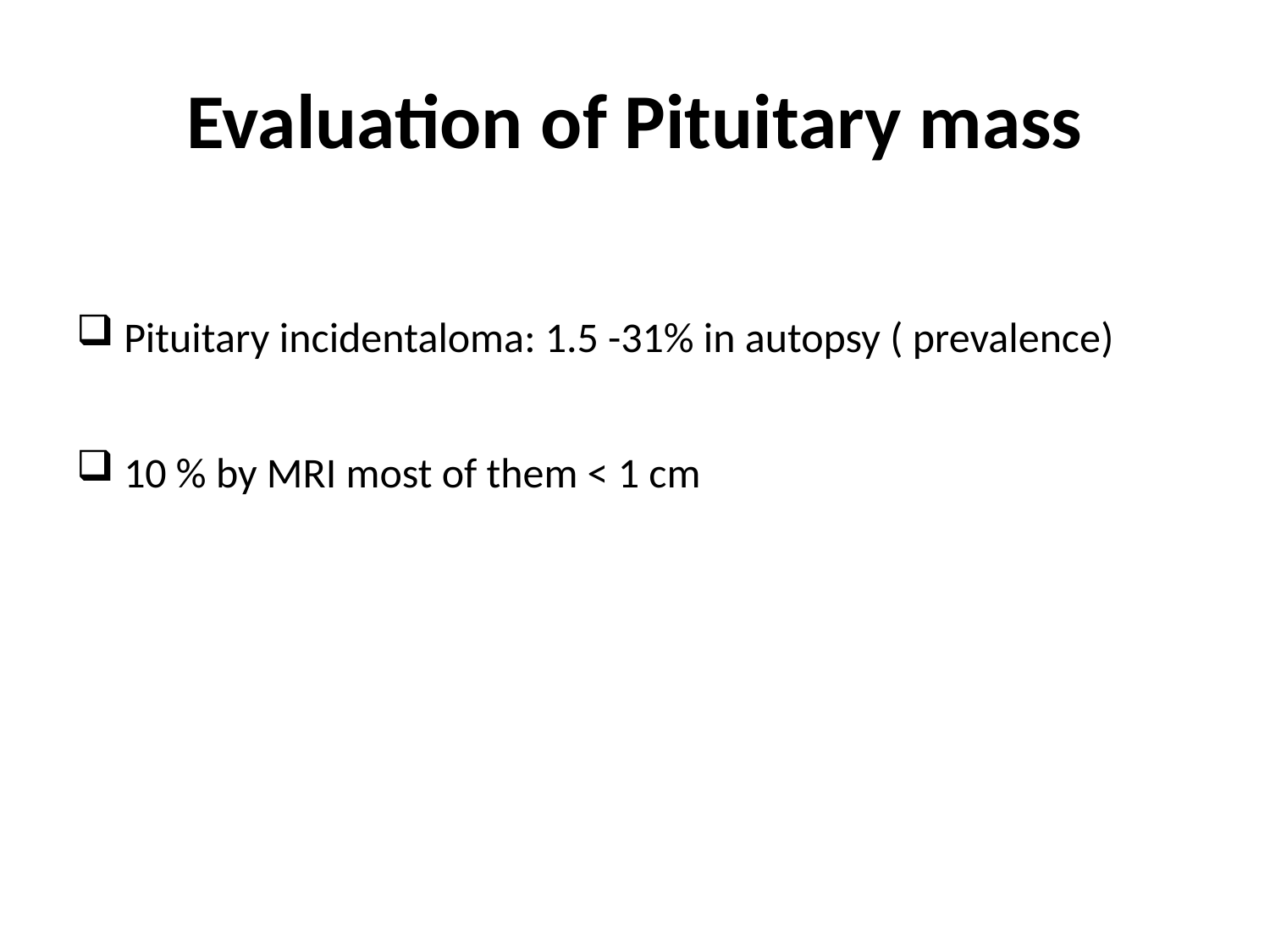

# Evaluation of Pituitary mass
Pituitary incidentaloma: 1.5 -31% in autopsy ( prevalence)
10 % by MRI most of them < 1 cm